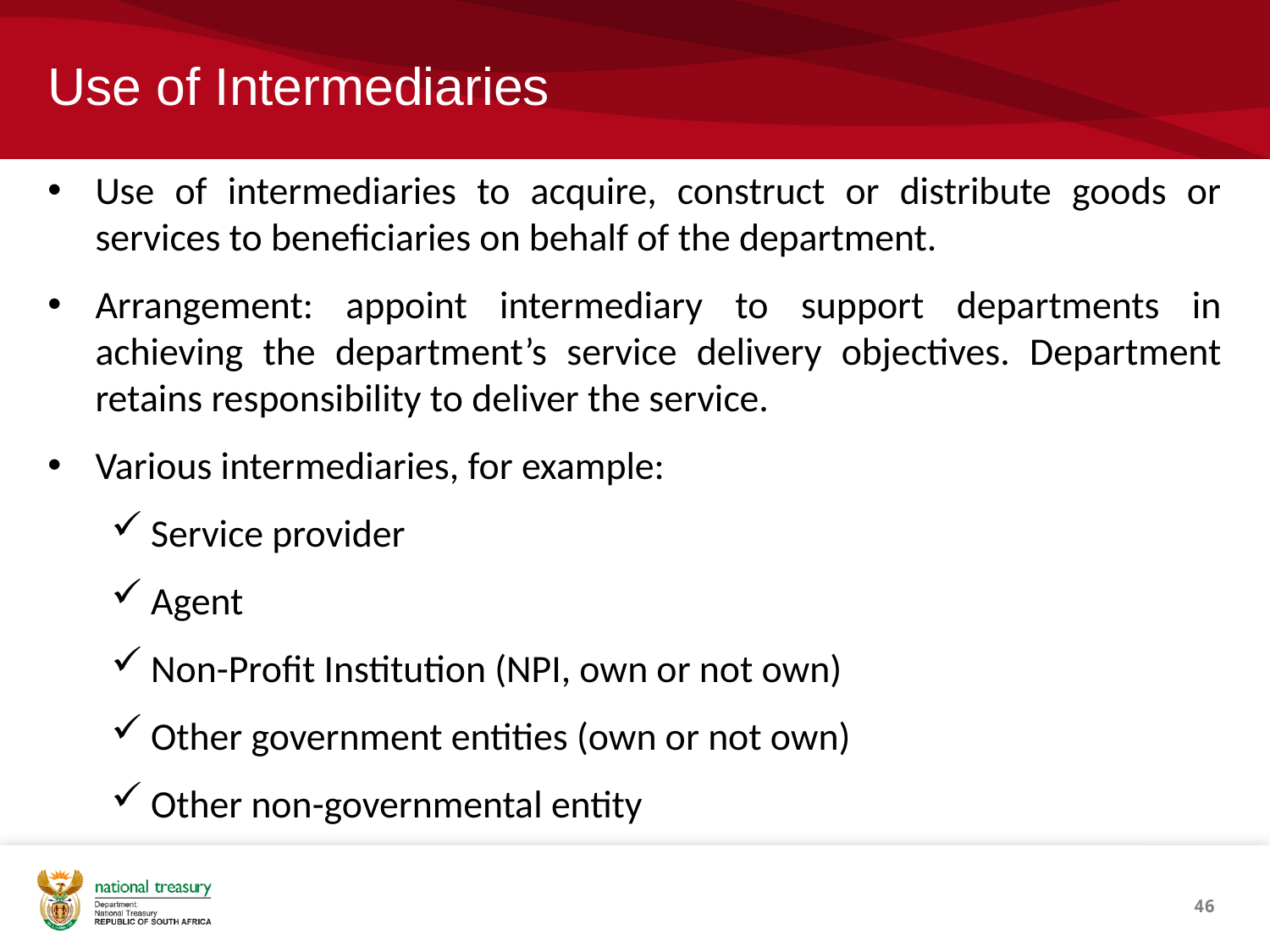

# Use of Intermediaries
Use of intermediaries to acquire, construct or distribute goods or services to beneficiaries on behalf of the department.
Arrangement: appoint intermediary to support departments in achieving the department’s service delivery objectives. Department retains responsibility to deliver the service.
Various intermediaries, for example:
Service provider
Agent
Non-Profit Institution (NPI, own or not own)
Other government entities (own or not own)
Other non-governmental entity

46